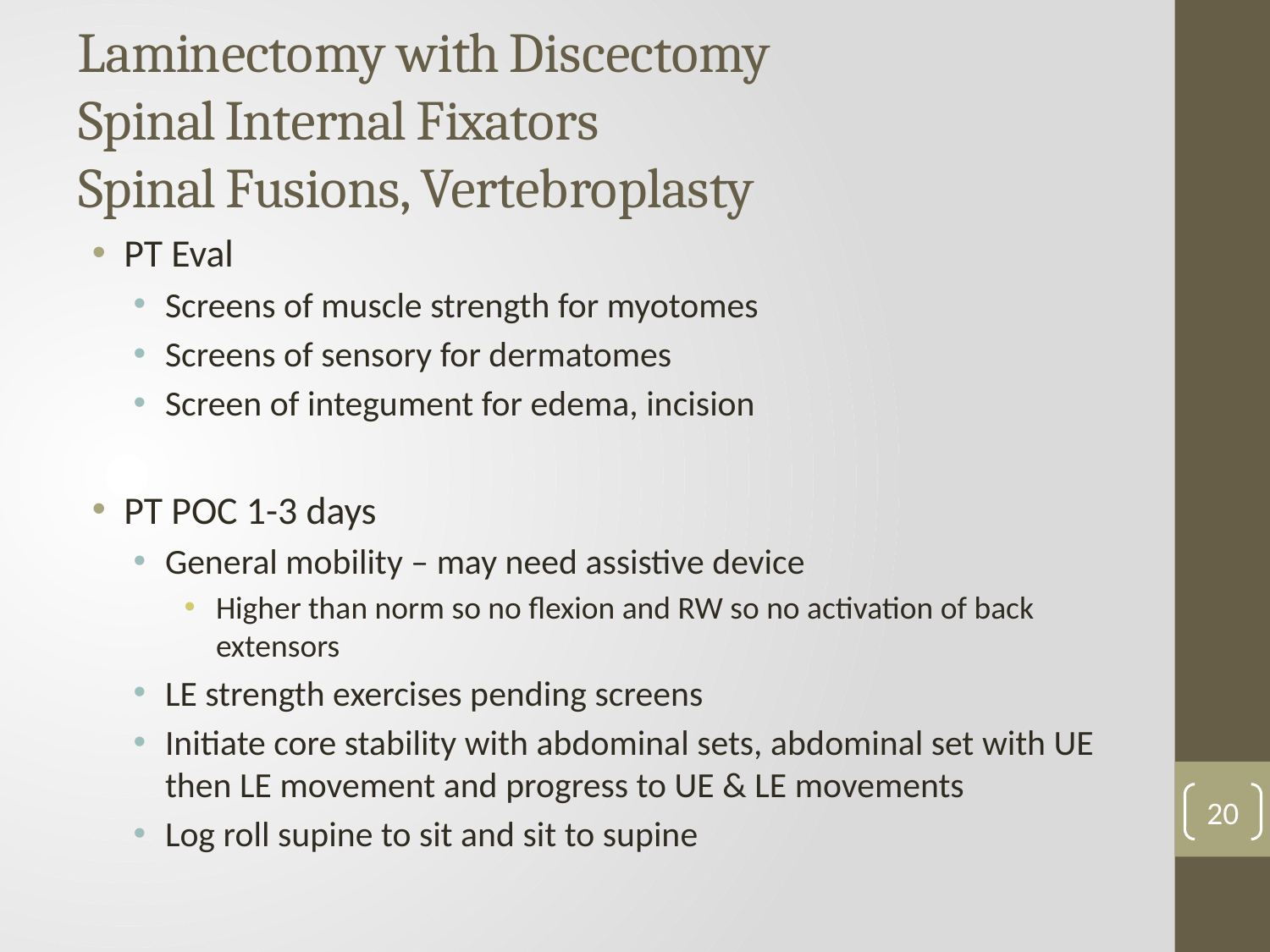

# Laminectomy with Discectomy Spinal Internal Fixators Spinal Fusions, Vertebroplasty
PT Eval
Screens of muscle strength for myotomes
Screens of sensory for dermatomes
Screen of integument for edema, incision

PT POC 1-3 days
General mobility – may need assistive device
Higher than norm so no flexion and RW so no activation of back extensors
LE strength exercises pending screens
Initiate core stability with abdominal sets, abdominal set with UE then LE movement and progress to UE & LE movements
Log roll supine to sit and sit to supine

20